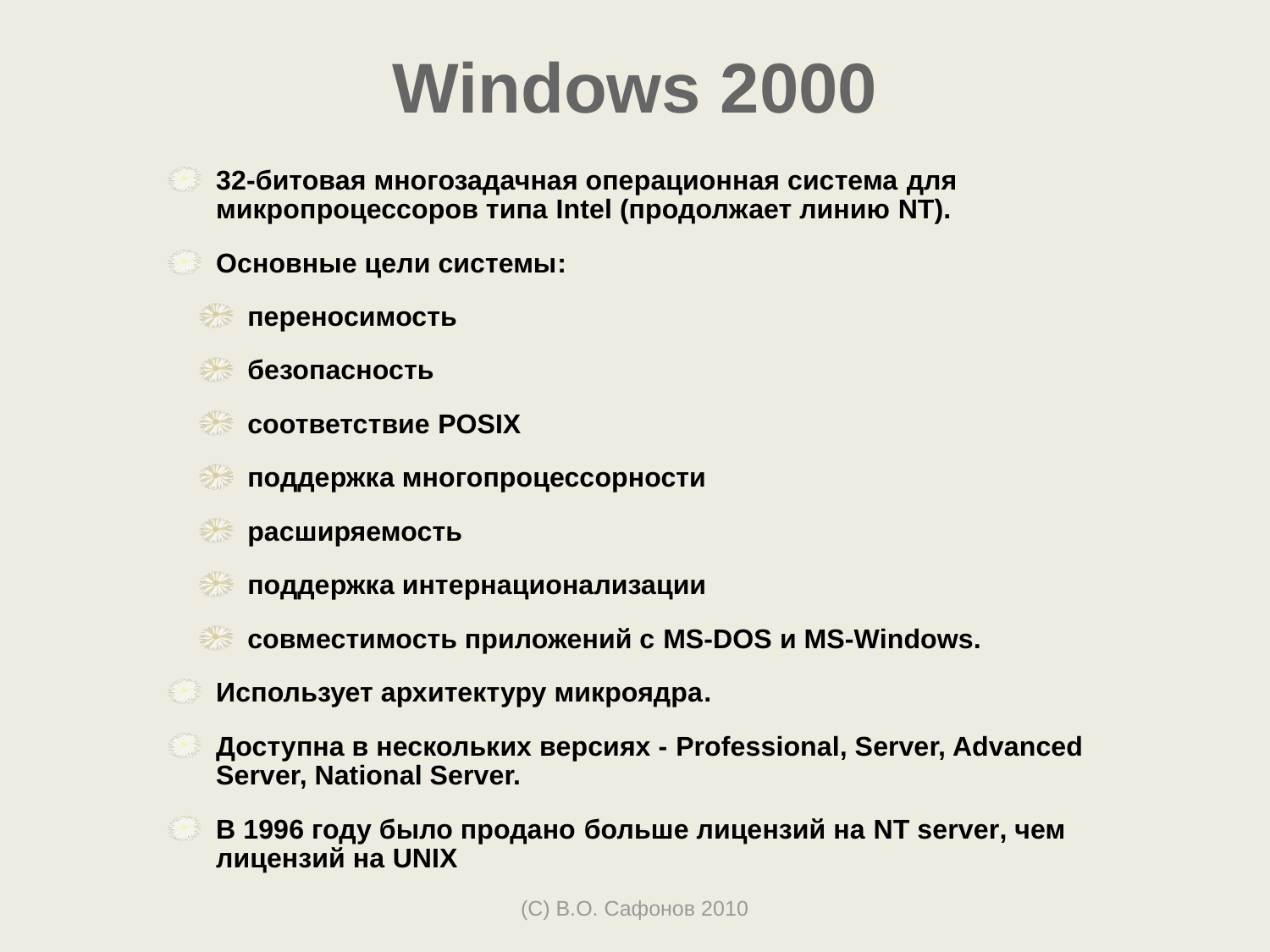

# Windows 2000
32-битовая многозадачная операционная система для микропроцессоров типа Intel (продолжает линию NT).
Основные цели системы:
переносимость
безопасность
соответствие POSIX
поддержка многопроцессорности
расширяемость
поддержка интернационализации
совместимость приложений с MS-DOS и MS-Windows.
Использует архитектуру микроядра.
Доступна в нескольких версиях - Professional, Server, Advanced Server, National Server.
В 1996 году было продано больше лицензий на NT server, чем лицензий на UNIX
(С) В.О. Сафонов 2010